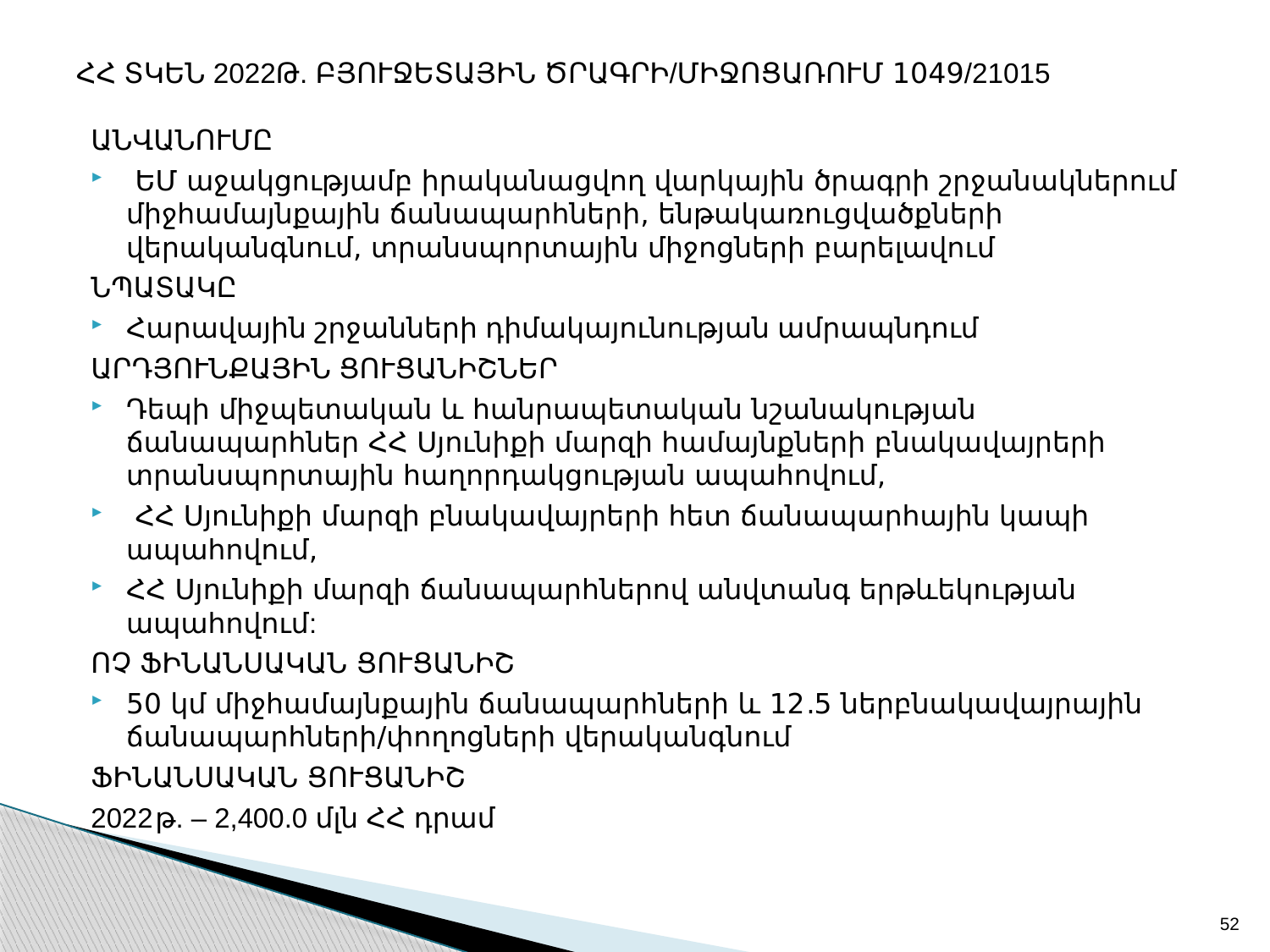

# ՀՀ ՏԿԵՆ 2022Թ. ԲՅՈՒՋԵՏԱՅԻՆ ԾՐԱԳՐԻ/ՄԻՋՈՑԱՌՈՒՄ 1049/21015
ԱՆՎԱՆՈՒՄԸ
 ԵՄ աջակցությամբ իրականացվող վարկային ծրագրի շրջանակներում միջհամայնքային ճանապարհների, ենթակառուցվածքների վերականգնում, տրանսպորտային միջոցների բարելավում
ՆՊԱՏԱԿԸ
Հարավային շրջանների դիմակայունության ամրապնդում
ԱՐԴՅՈՒՆՔԱՅԻՆ ՑՈՒՑԱՆԻՇՆԵՐ
Դեպի միջպետական և հանրապետական նշանակության ճանապարհներ ՀՀ Սյունիքի մարզի համայնքների բնակավայրերի տրանսպորտային հաղորդակցության ապահովում,
 ՀՀ Սյունիքի մարզի բնակավայրերի հետ ճանապարհային կապի ապահովում,
ՀՀ Սյունիքի մարզի ճանապարհներով անվտանգ երթևեկության ապահովում:
ՈՉ ՖԻՆԱՆՍԱԿԱՆ ՑՈՒՑԱՆԻՇ
50 կմ միջհամայնքային ճանապարհների և 12.5 ներբնակավայրային ճանապարհների/փողոցների վերականգնում
ՖԻՆԱՆՍԱԿԱՆ ՑՈՒՑԱՆԻՇ
2022թ. – 2,400.0 մլն ՀՀ դրամ
52